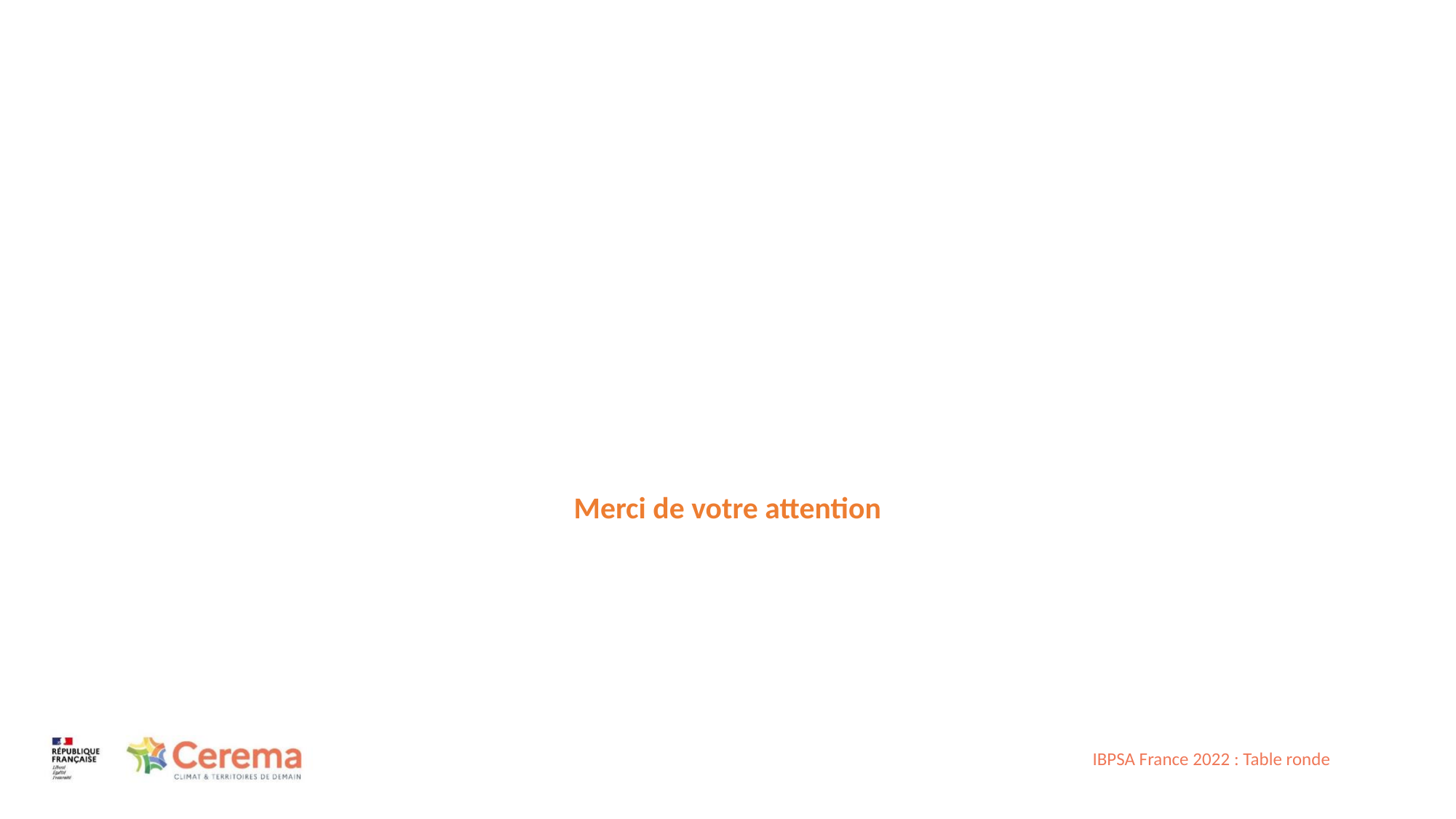

Merci de votre attention
IBPSA France 2022 : Table ronde